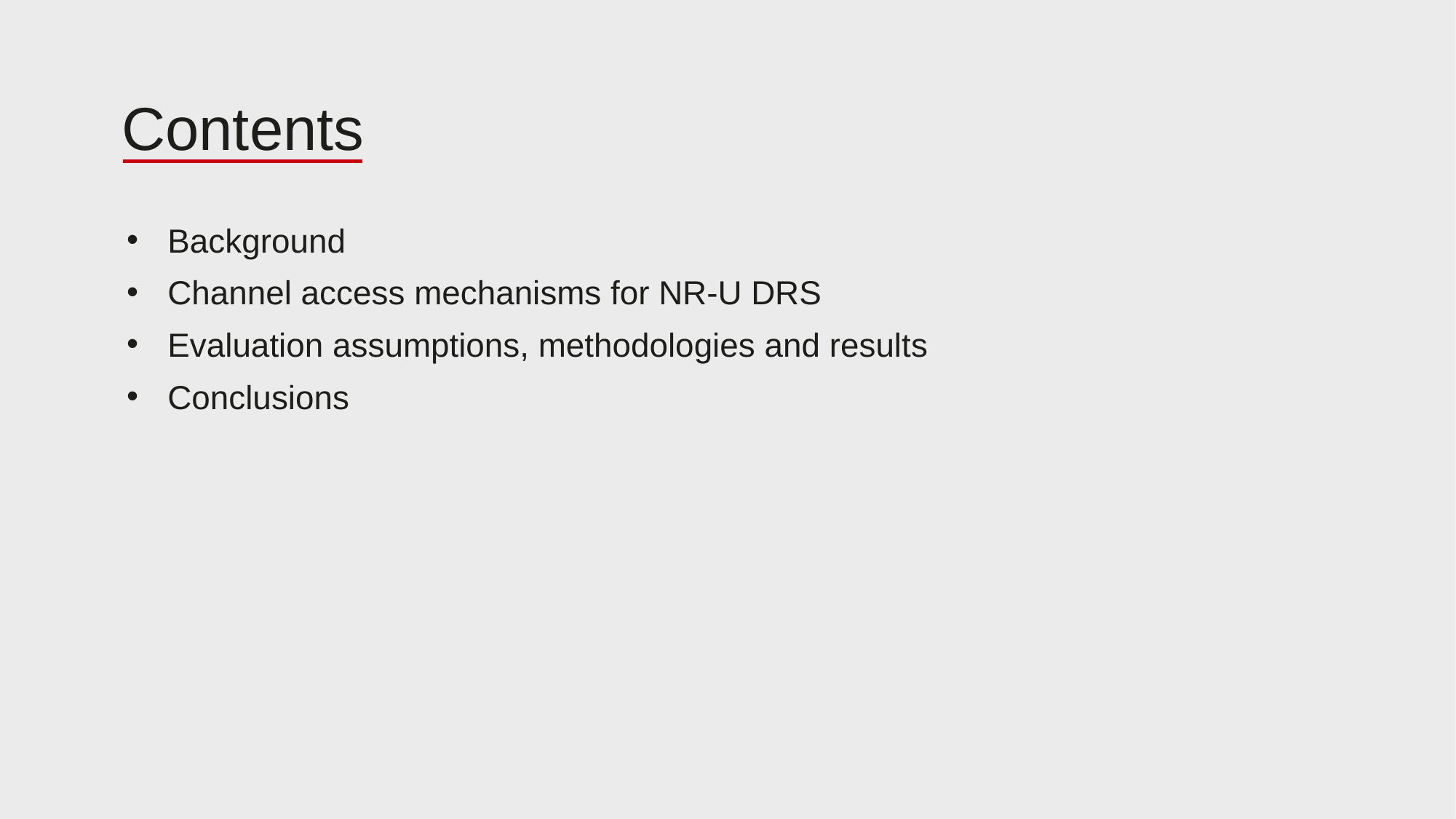

Background
Channel access mechanisms for NR-U DRS
Evaluation assumptions, methodologies and results
Conclusions